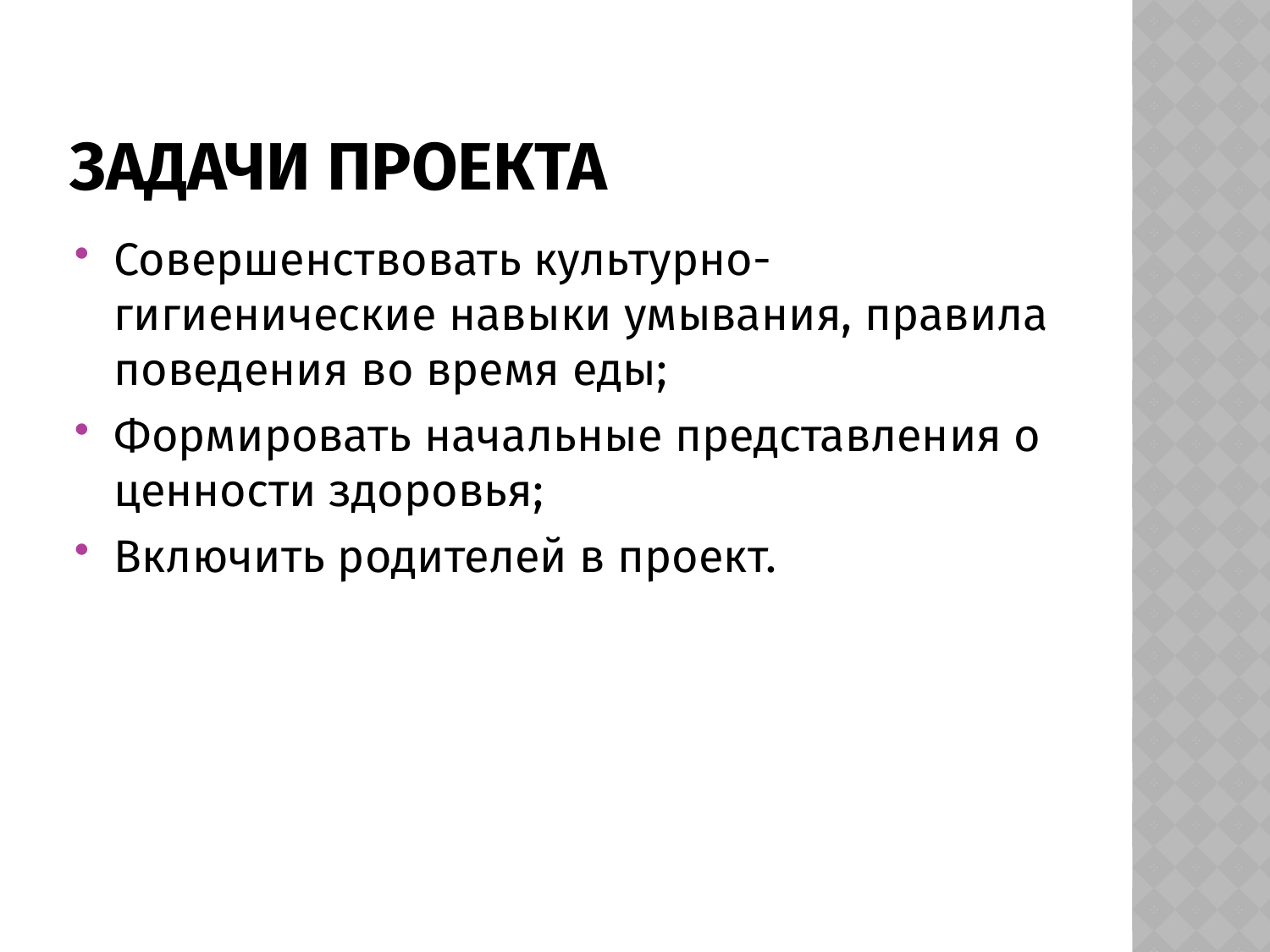

# Задачи проекта
Совершенствовать культурно-гигиенические навыки умывания, правила поведения во время еды;
Формировать начальные представления о ценности здоровья;
Включить родителей в проект.